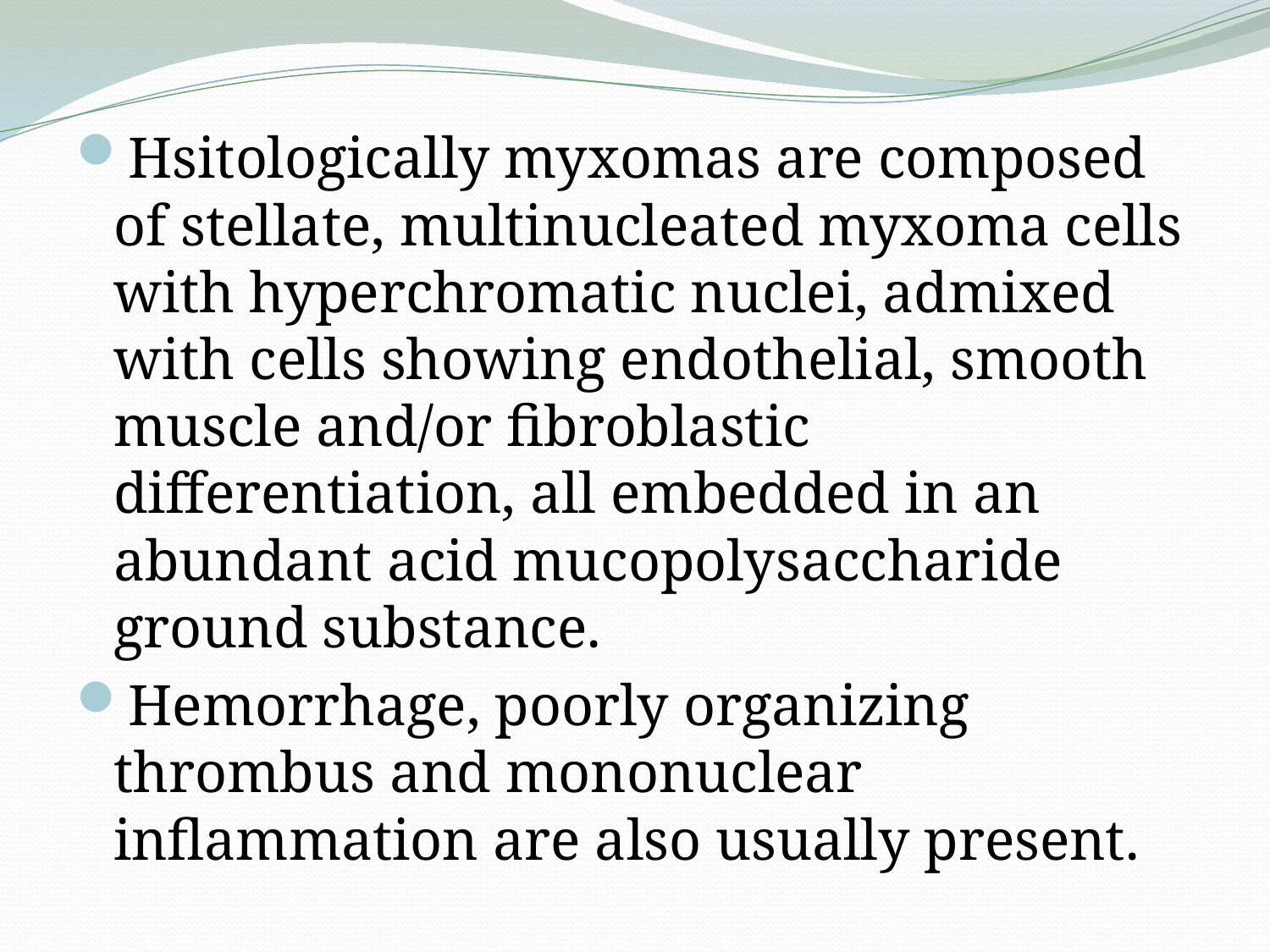

Hsitologically myxomas are composed of stellate, multinucleated myxoma cells with hyperchromatic nuclei, admixed with cells showing endothelial, smooth muscle and/or fibroblastic differentiation, all embedded in an abundant acid mucopolysaccharide ground substance.
Hemorrhage, poorly organizing thrombus and mononuclear inflammation are also usually present.